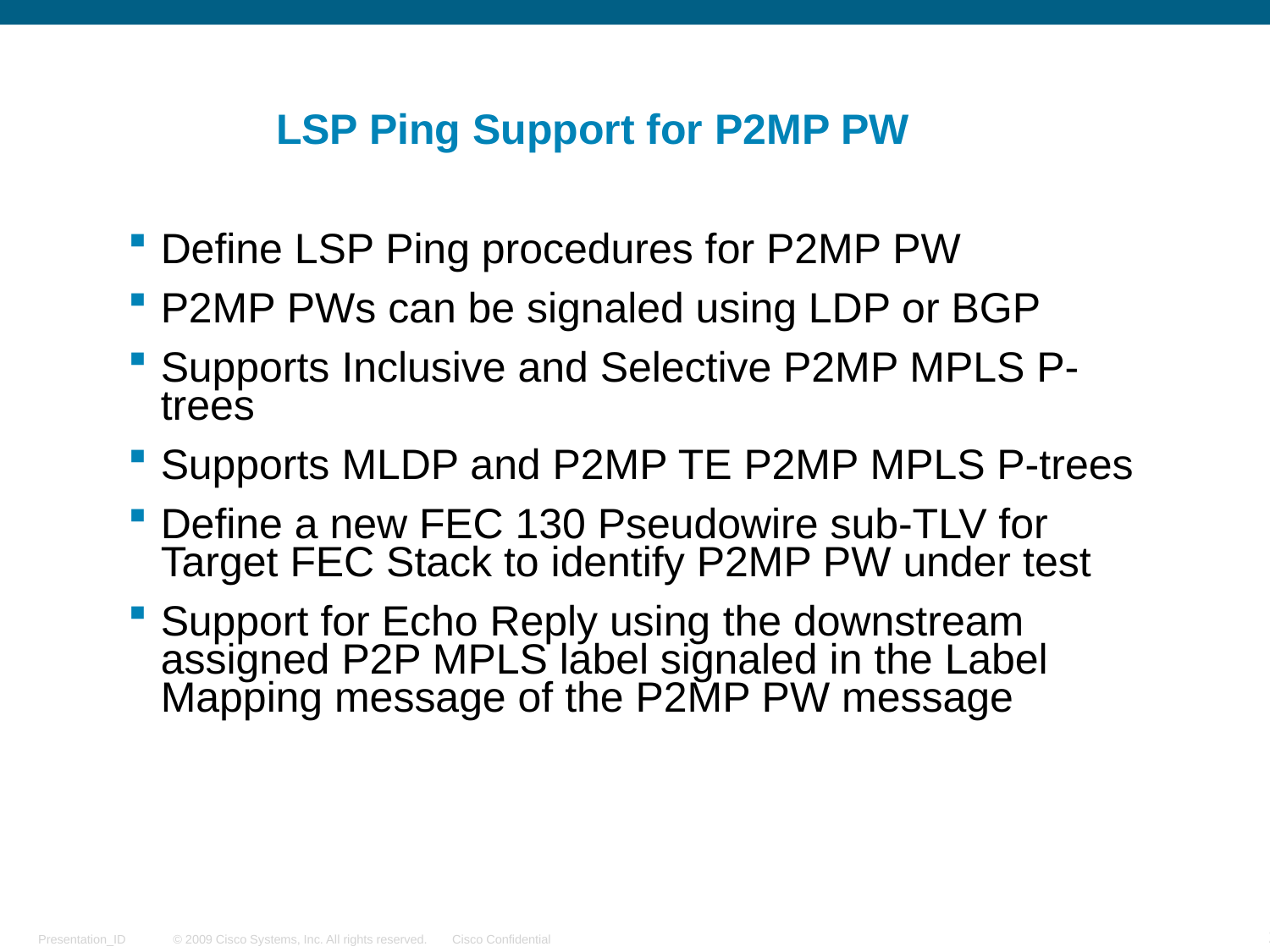

# LSP Ping Support for P2MP PW
Define LSP Ping procedures for P2MP PW
P2MP PWs can be signaled using LDP or BGP
Supports Inclusive and Selective P2MP MPLS P-trees
Supports MLDP and P2MP TE P2MP MPLS P-trees
Define a new FEC 130 Pseudowire sub-TLV for Target FEC Stack to identify P2MP PW under test
Support for Echo Reply using the downstream assigned P2P MPLS label signaled in the Label Mapping message of the P2MP PW message